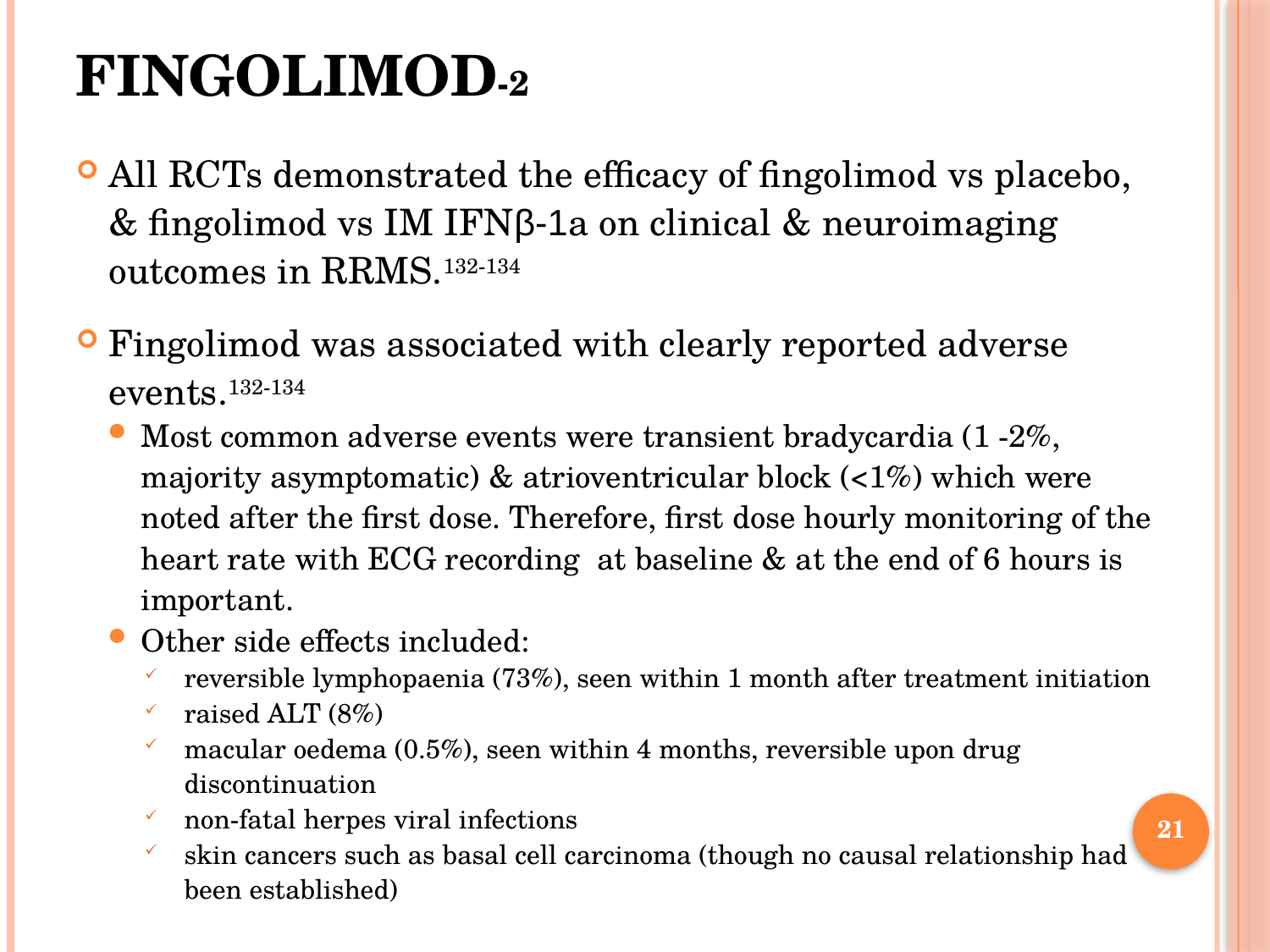

# Fingolimod-2
All RCTs demonstrated the efficacy of fingolimod vs placebo, & fingolimod vs IM IFNβ-1a on clinical & neuroimaging outcomes in RRMS.132-134

Fingolimod was associated with clearly reported adverse events.132-134
Most common adverse events were transient bradycardia (1 -2%, majority asymptomatic) & atrioventricular block (<1%) which were noted after the first dose. Therefore, first dose hourly monitoring of the heart rate with ECG recording  at baseline & at the end of 6 hours is important.
Other side effects included:
reversible lymphopaenia (73%), seen within 1 month after treatment initiation
raised ALT (8%)
macular oedema (0.5%), seen within 4 months, reversible upon drug discontinuation
non-fatal herpes viral infections
skin cancers such as basal cell carcinoma (though no causal relationship had been established)
21